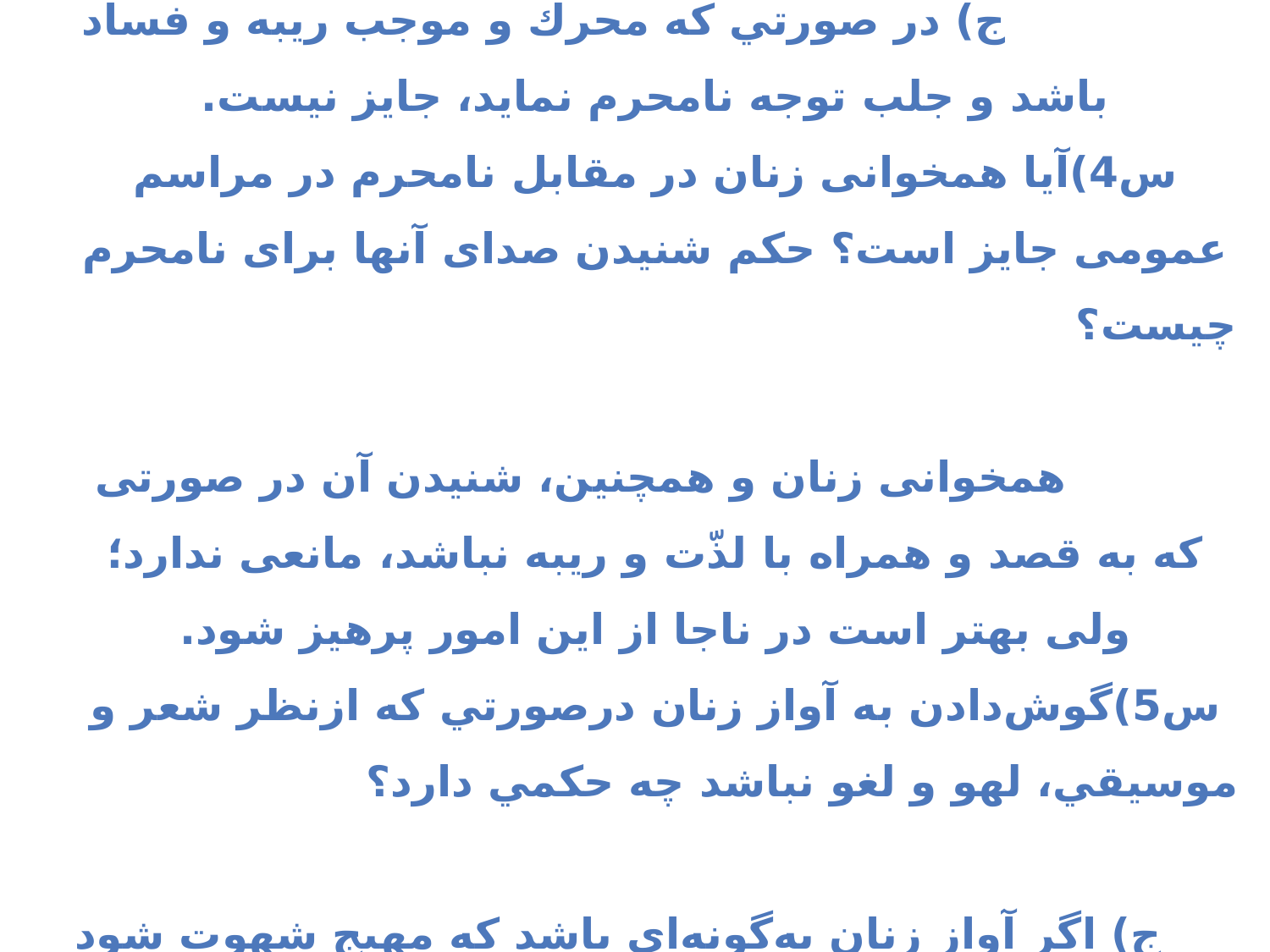

س3)تك خواني قرآن كريم خواهر در جمع برادران چه حكمي دارد؟                                                                              ج) در صورتي كه محرك و موجب ريبه و فساد باشد و جلب توجه نامحرم نمايد، جايز نيست.
س4)آيا همخوانى زنان در مقابل نامحرم در مراسم عمومى جايز است؟ حكم شنيدن صداى آنها براى نامحرم چيست؟                                                                                                                                                               همخوانى زنان و همچنين، شنيدن آن در صورتى كه به قصد و همراه با لذّت و ريبه نباشد، مانعى ندارد؛ ولى بهتر است در ناجا از اين امور پرهيز شود.
س5)گوش‌دادن به آواز زنان درصورتي كه ازنظر شعر و موسيقي، لهو و لغو نباشد چه حكمي دارد؟
     ج) اگر آواز زنان به‌گونه‌اي باشد كه مهيج شهوت شود و گوش‌دادن به آن موجب ترتب مفاسد باشد جايز نيست گوش كند